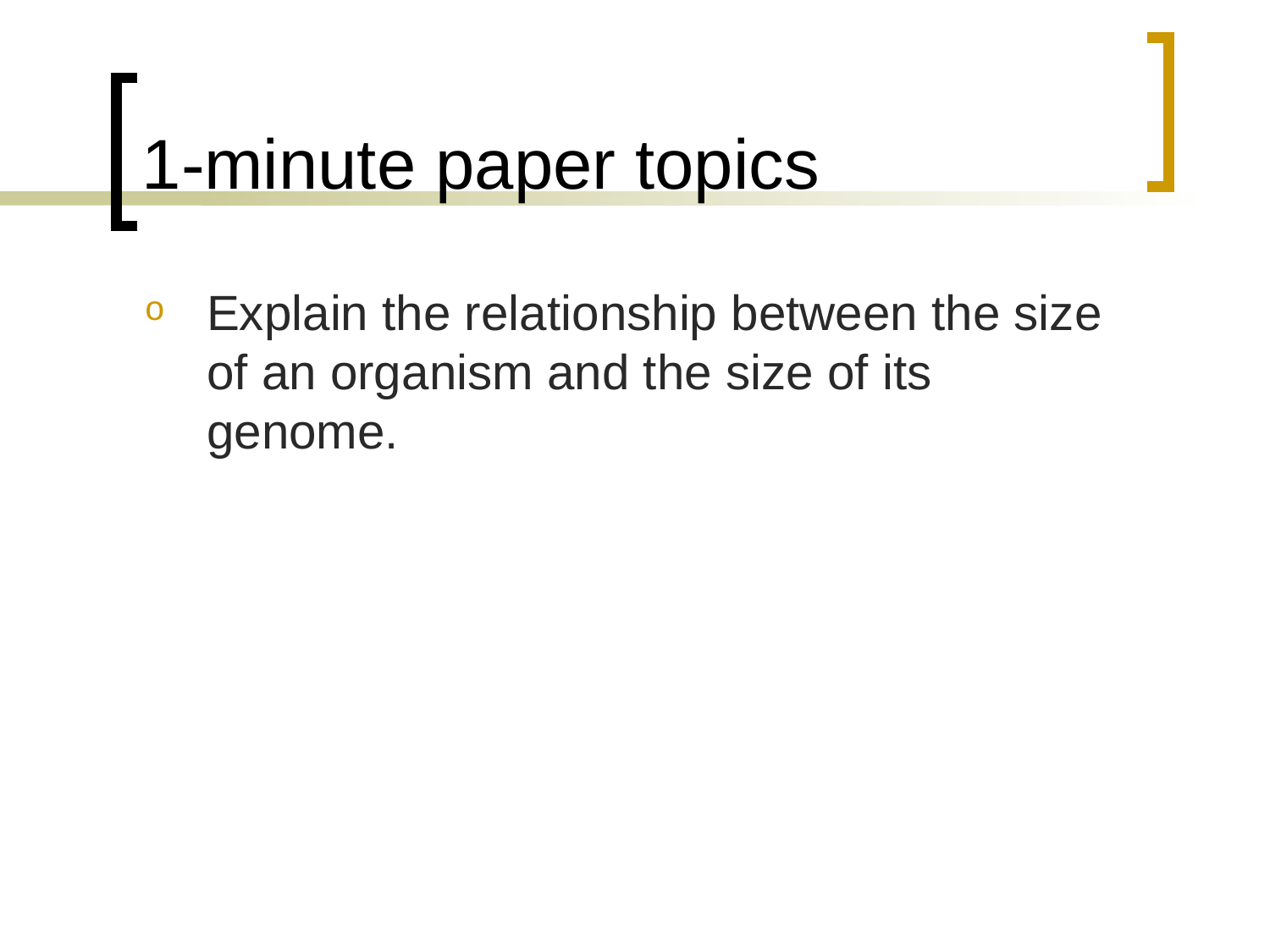

# 1-minute paper topics
Explain the relationship between the size of an organism and the size of its genome.